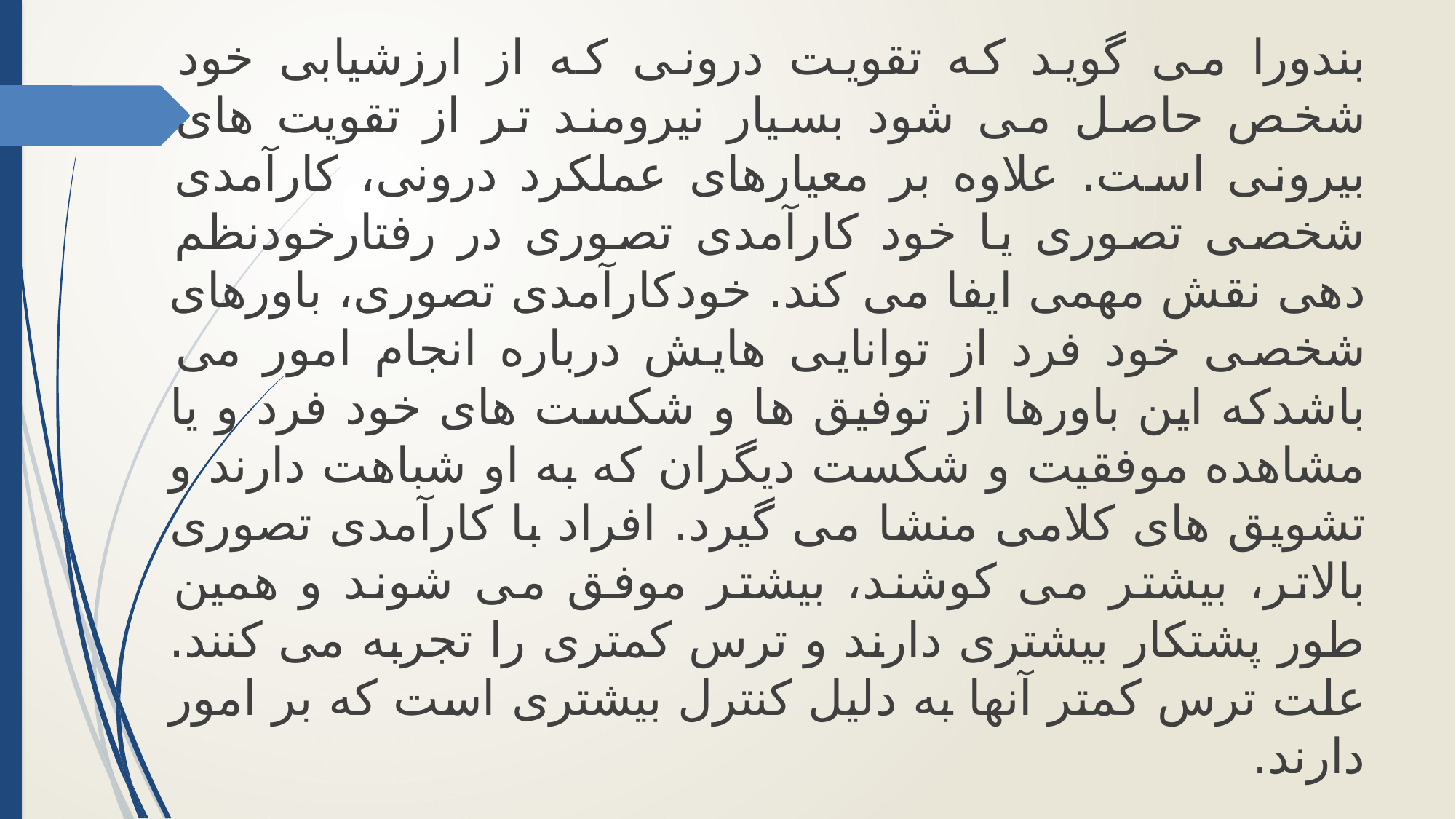

بندورا می گوید که تقویت درونی که از ارزشیابی خود شخص حاصل می شود بسیار نیرومند تر از تقویت های بیرونی است. علاوه بر معیارهای عملکرد درونی، کارآمدی شخصی تصوری یا خود کارآمدی تصوری در رفتارخودنظم دهی نقش مهمی ایفا می کند. خودکارآمدی تصوری، باورهای شخصی خود فرد از توانایی هایش درباره انجام امور می باشدکه این باورها از توفیق ها و شکست های خود فرد و یا مشاهده موفقیت و شکست دیگران که به او شباهت دارند و تشویق های کلامی منشا می گیرد. افراد با کارآمدی تصوری بالاتر، بیشتر می کوشند، بیشتر موفق می شوند و همین طور پشتکار بیشتری دارند و ترس کمتری را تجربه می کنند. علت ترس کمتر آنها به دلیل کنترل بیشتری است که بر امور دارند.